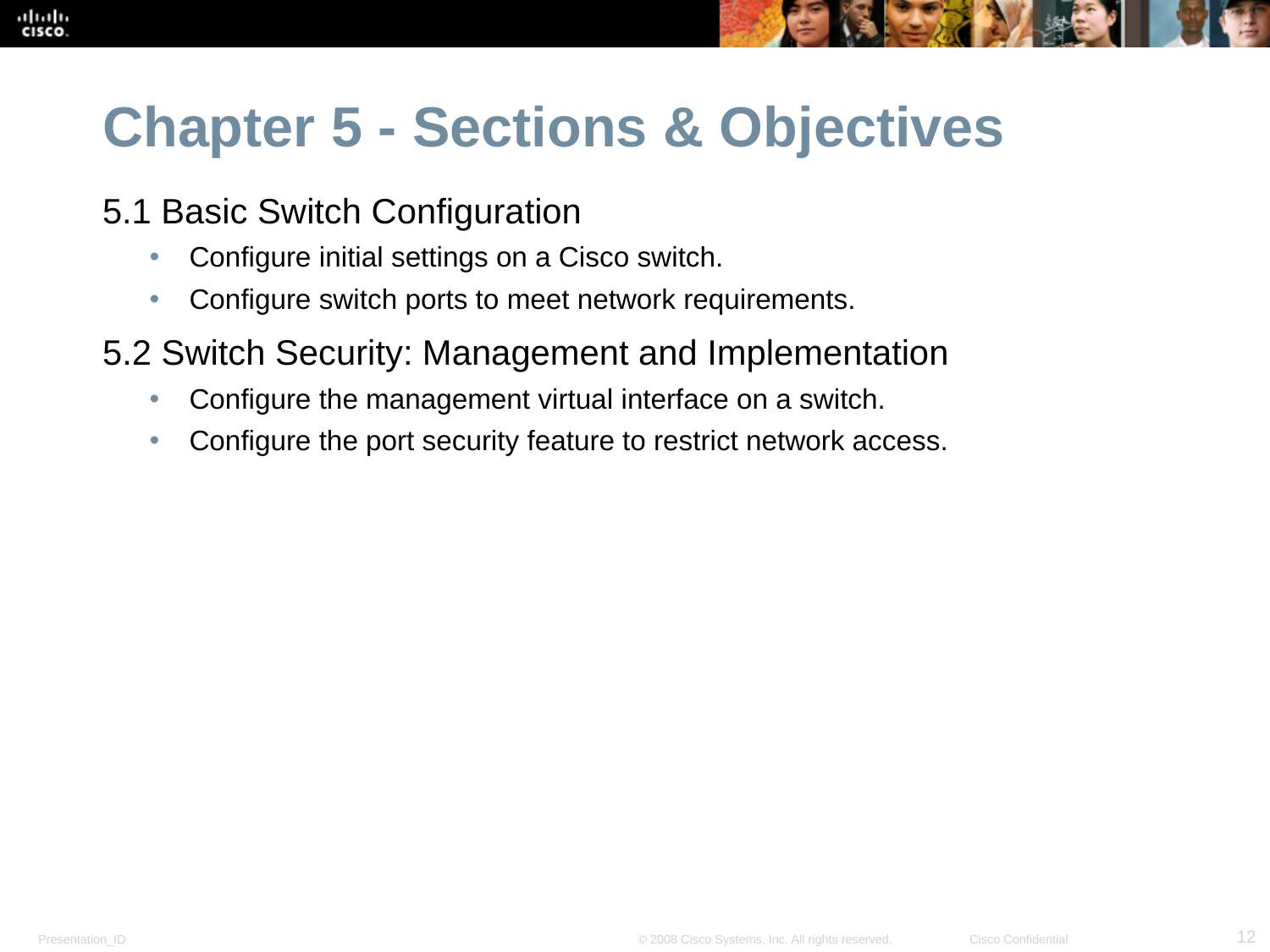

Chapter 5 - Sections & Objectives
5.1 Basic Switch Configuration
Configure initial settings on a Cisco switch.
Configure switch ports to meet network requirements.
5.2 Switch Security: Management and Implementation
Configure the management virtual interface on a switch.
Configure the port security feature to restrict network access.